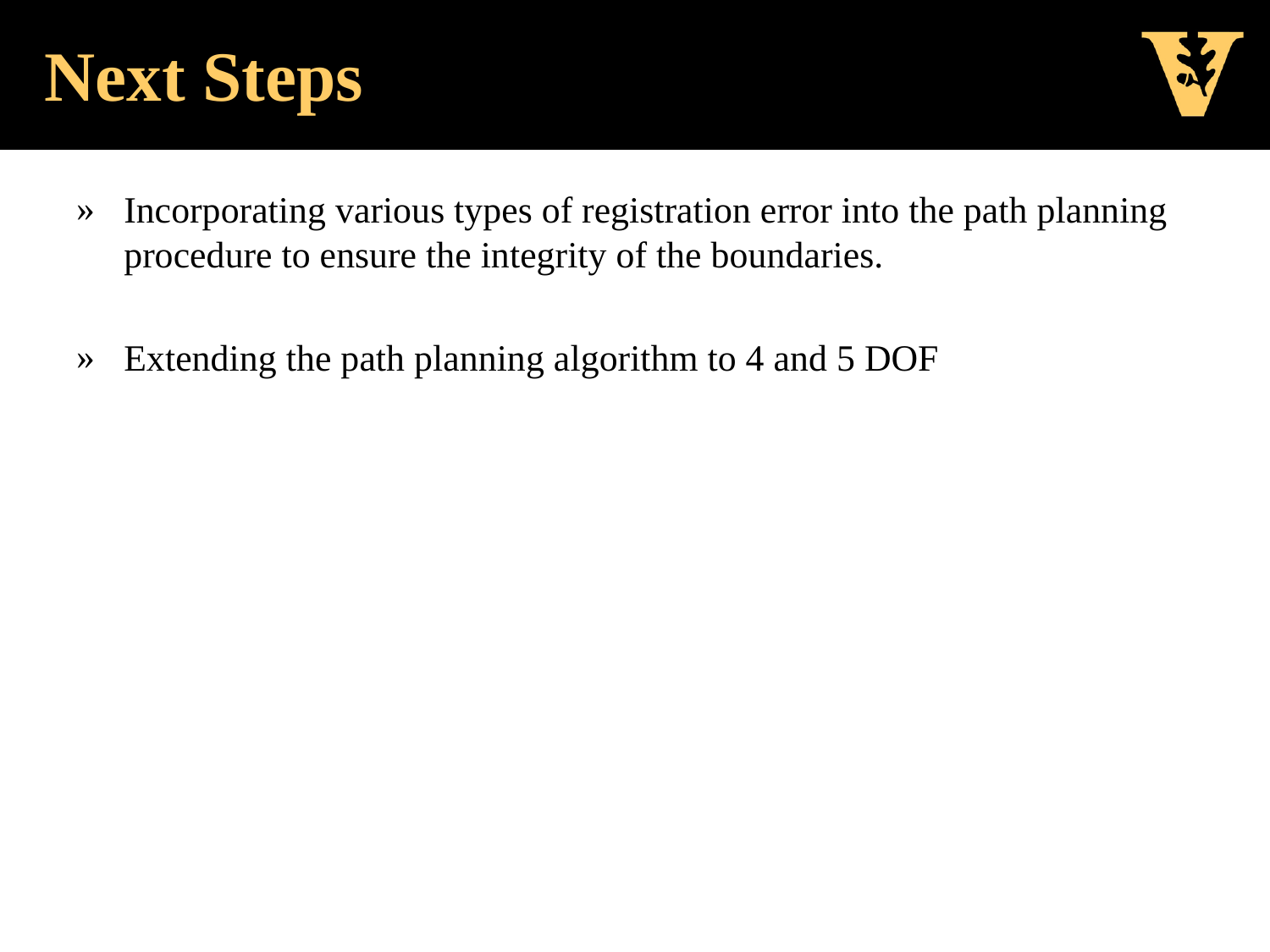

# Next Steps
Incorporating various types of registration error into the path planning procedure to ensure the integrity of the boundaries.

Extending the path planning algorithm to 4 and 5 DOF